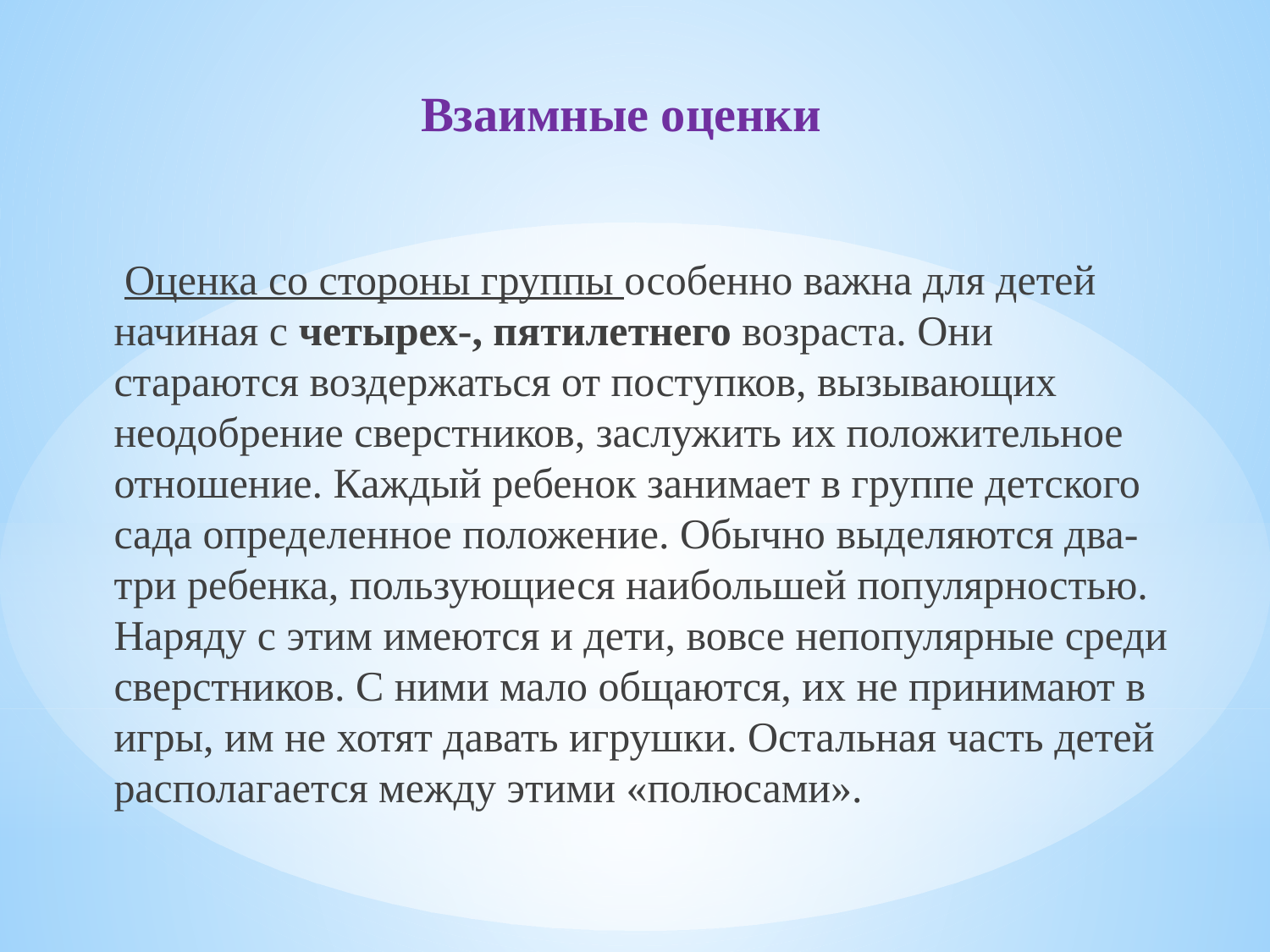

# Взаимные оценки
 Оценка со стороны группы особенно важна для детей начиная с четырех-, пятилетнего возраста. Они стараются воздержаться от поступков, вызывающих неодобрение сверстников, заслужить их положительное отношение. Каждый ребенок занимает в группе детского сада определенное положение. Обычно выделяются два-три ребенка, пользующиеся наибольшей популярностью. Наряду с этим имеются и дети, вовсе непопулярные среди сверстников. С ними мало общаются, их не принимают в игры, им не хотят давать игрушки. Остальная часть детей располагается между этими «полюсами».